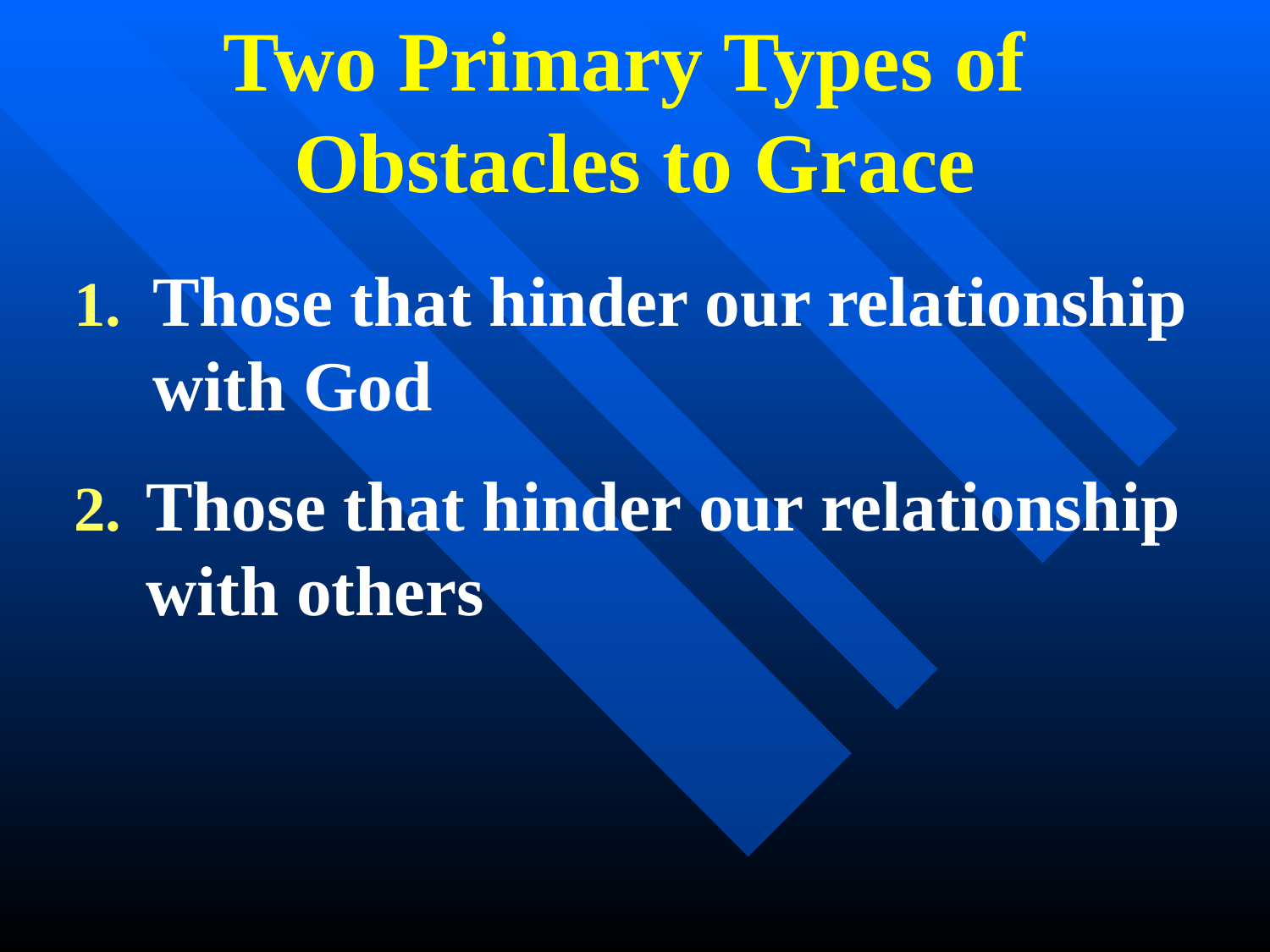

Two Primary Types of
Obstacles to Grace

Those that hinder our relationship with God
Those that hinder our relationship with others